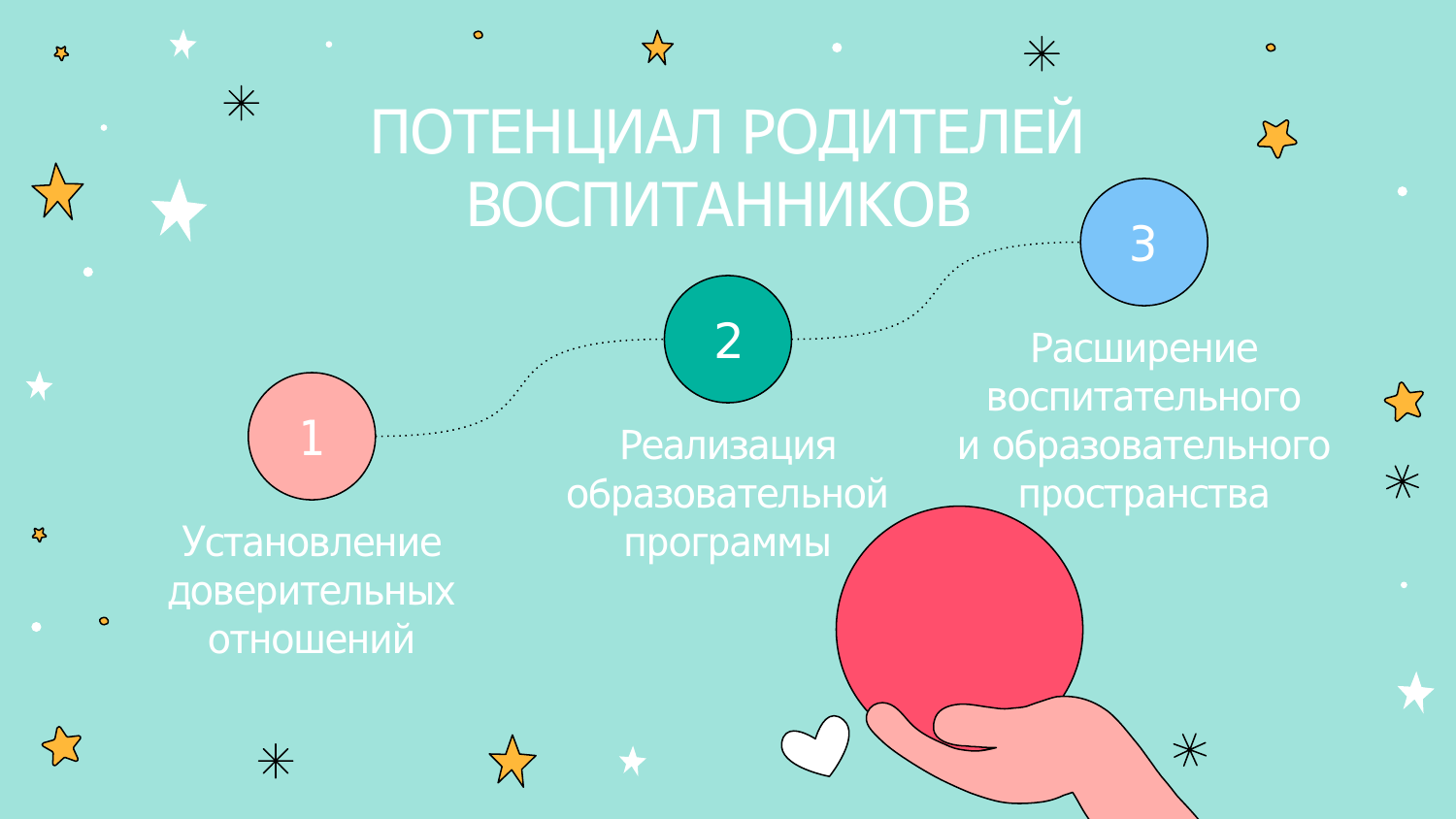

# ПОТЕНЦИАЛ РОДИТЕЛЕЙ ВОСПИТАННИКОВ
3

2
Расширение воспитательного
и образовательного пространства
1
Реализация образовательной программы
Установление доверительных отношений